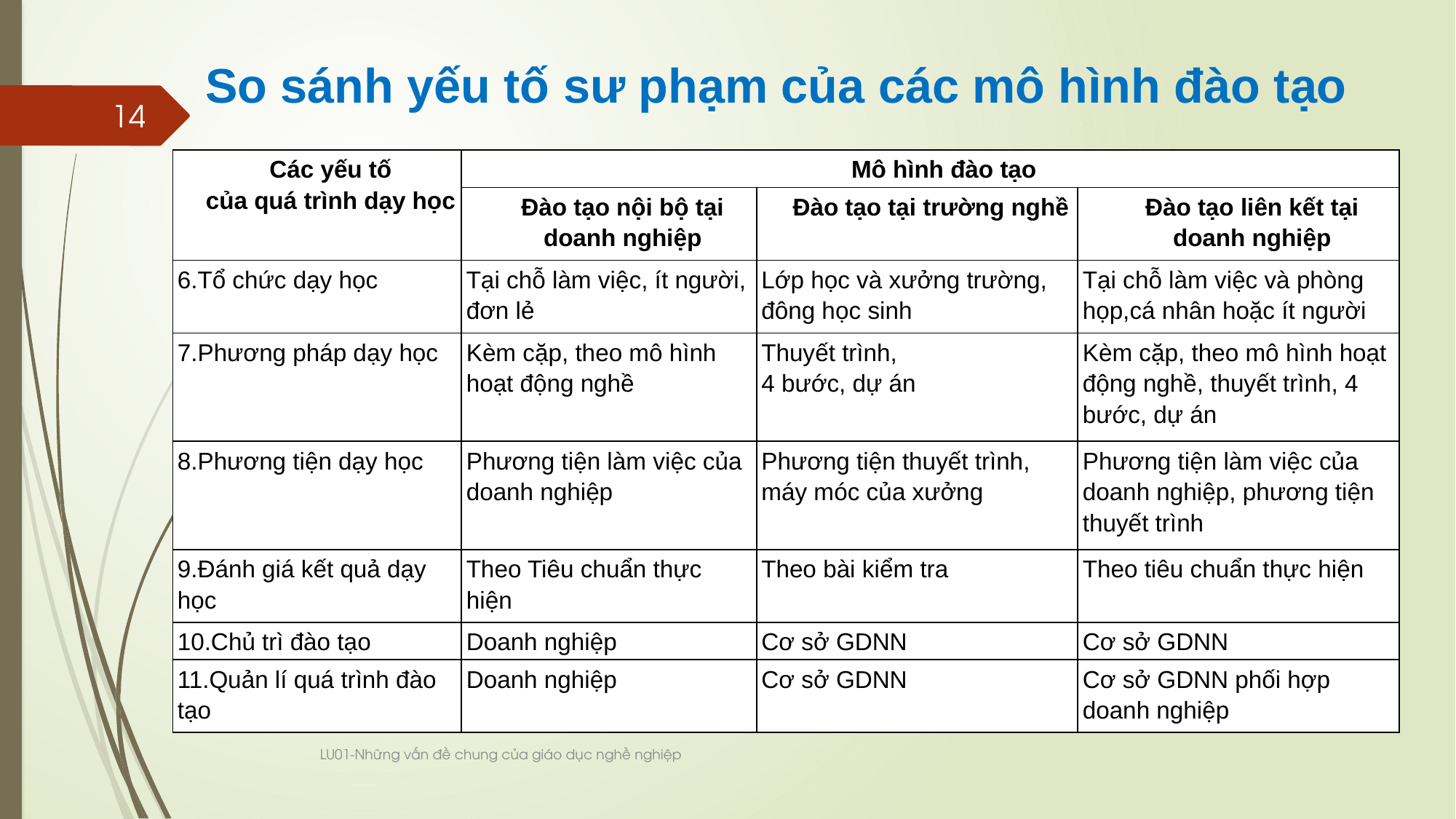

So sánh yếu tố sư phạm của các mô hình đào tạo
14
| Các yếu tố của quá trình dạy học | Mô hình đào tạo |  |  |
| --- | --- | --- | --- |
|  | Đào tạo nội bộ tại doanh nghiệp | Đào tạo tại trường nghề | Đào tạo liên kết tại doanh nghiệp |
| 6.Tổ chức dạy học | Tại chỗ làm việc, ít người, đơn lẻ | Lớp học và xưởng trường, đông học sinh | Tại chỗ làm việc và phòng họp,cá nhân hoặc ít người |
| 7.Phương pháp dạy học | Kèm cặp, theo mô hình hoạt động nghề | Thuyết trình, 4 bước, dự án | Kèm cặp, theo mô hình hoạt động nghề, thuyết trình, 4 bước, dự án |
| 8.Phương tiện dạy học | Phương tiện làm việc của doanh nghiệp | Phương tiện thuyết trình, máy móc của xưởng | Phương tiện làm việc của doanh nghiệp, phương tiện thuyết trình |
| 9.Đánh giá kết quả dạy học | Theo Tiêu chuẩn thực hiện | Theo bài kiểm tra | Theo tiêu chuẩn thực hiện |
| 10.Chủ trì đào tạo | Doanh nghiệp | Cơ sở GDNN | Cơ sở GDNN |
| 11.Quản lí quá trình đào tạo | Doanh nghiệp | Cơ sở GDNN | Cơ sở GDNN phối hợp doanh nghiệp |
LU01-Những vấn đề chung của giáo dục nghề nghiệp